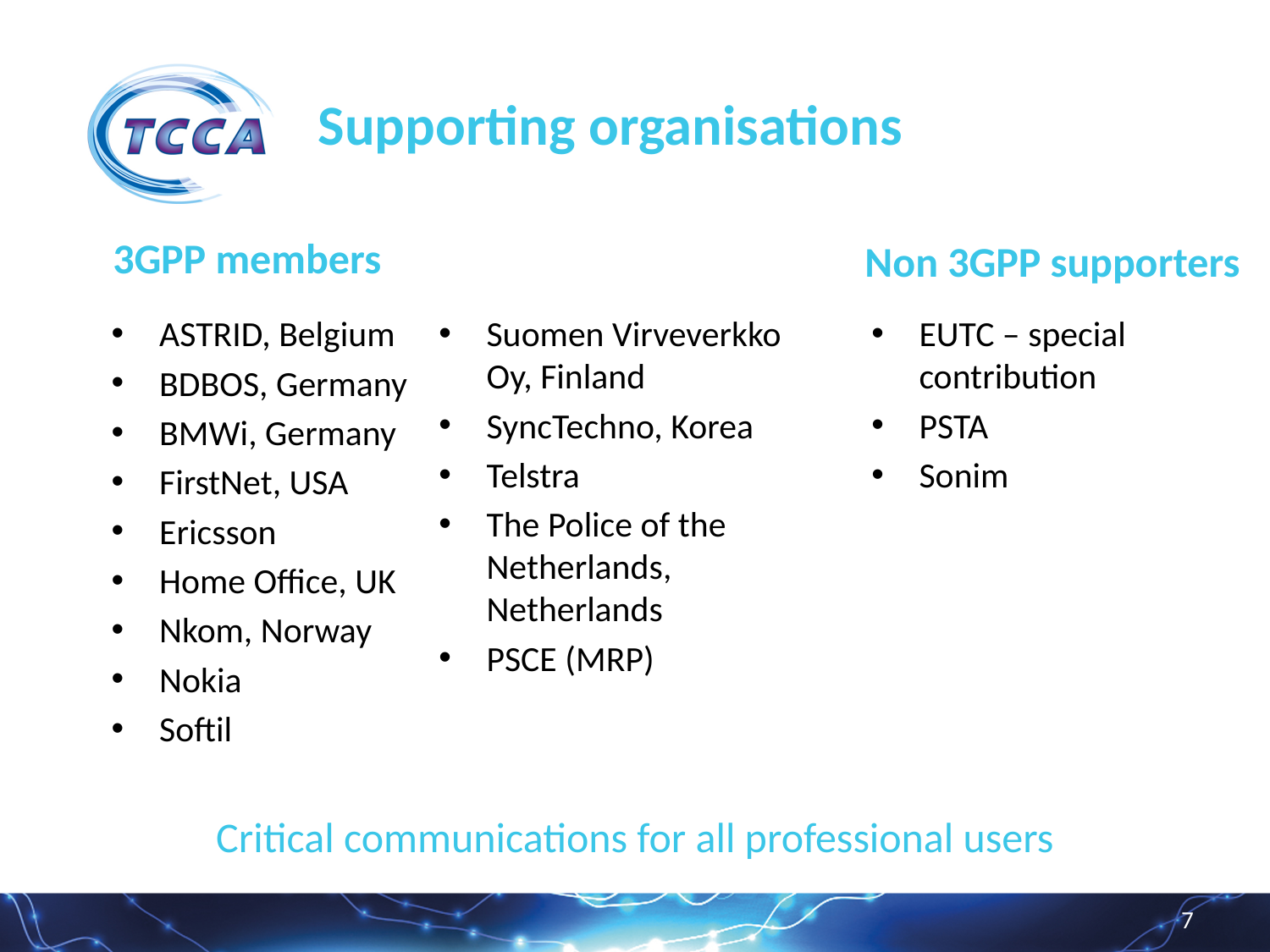

# Supporting organisations
3GPP members
Non 3GPP supporters
ASTRID, Belgium
BDBOS, Germany
BMWi, Germany
FirstNet, USA
Ericsson
Home Office, UK
Nkom, Norway
Nokia
Softil

Suomen Virveverkko Oy, Finland
SyncTechno, Korea
Telstra
The Police of the Netherlands, Netherlands
PSCE (MRP)

EUTC – special contribution
PSTA
Sonim